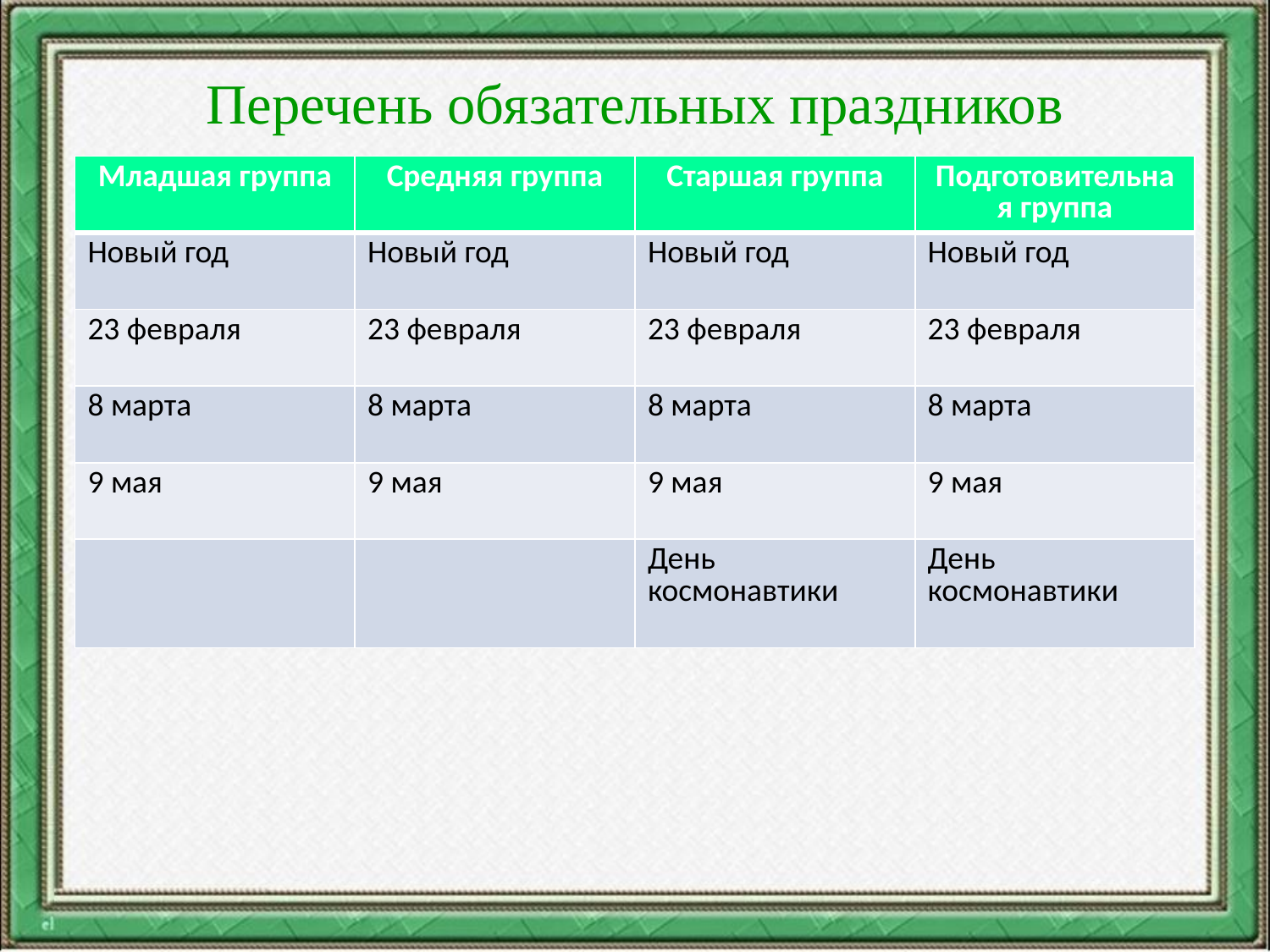

# Перечень обязательных праздников
| Младшая группа | Средняя группа | Старшая группа | Подготовительная группа |
| --- | --- | --- | --- |
| Новый год | Новый год | Новый год | Новый год |
| 23 февраля | 23 февраля | 23 февраля | 23 февраля |
| 8 марта | 8 марта | 8 марта | 8 марта |
| 9 мая | 9 мая | 9 мая | 9 мая |
|  |  | День космонавтики | День космонавтики |